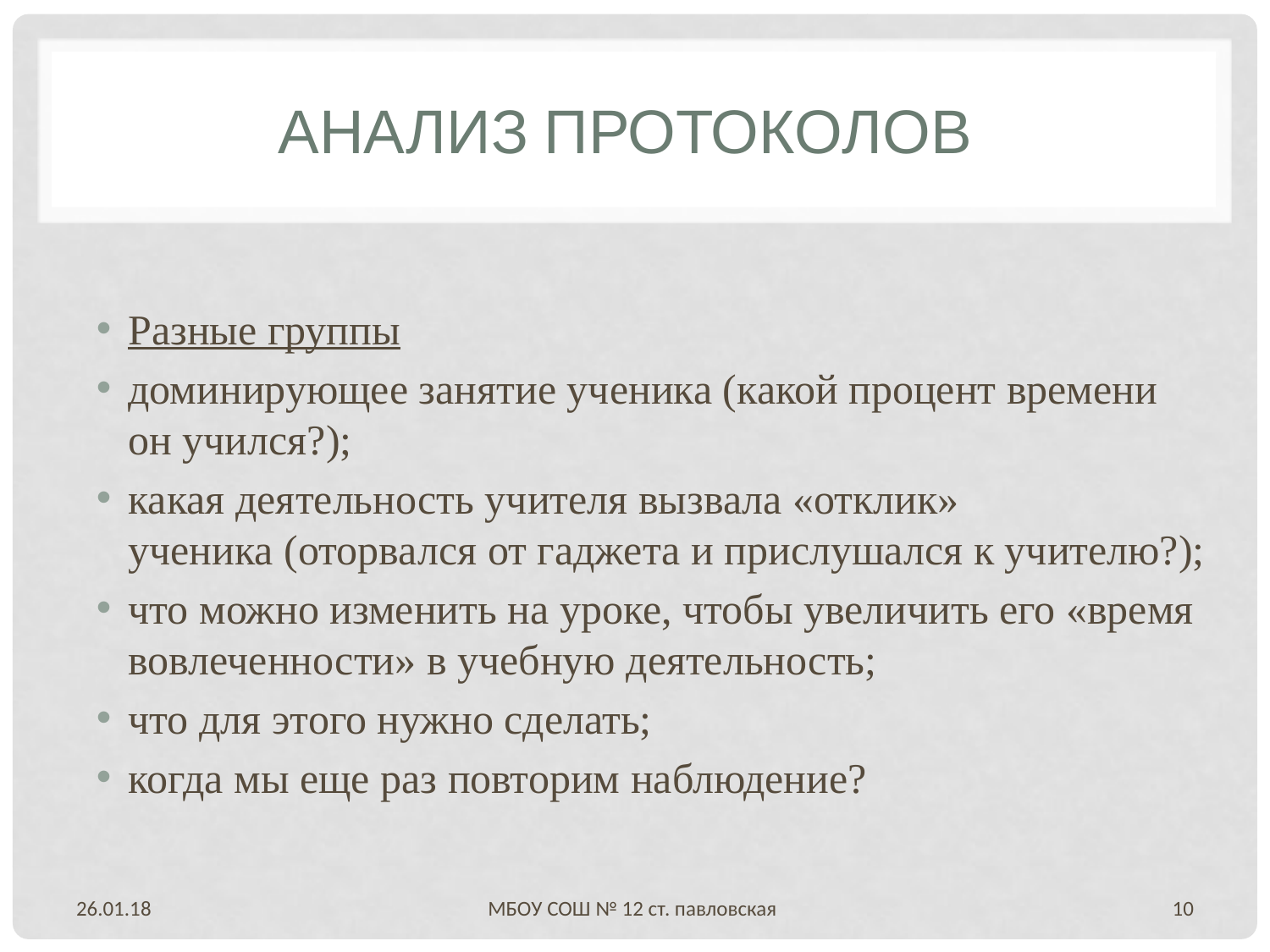

# Анализ протоколов
Разные группы
доминирующее занятие ученика (какой процент времени он учился?);
какая деятельность учителя вызвала «отклик» ученика (оторвался от гаджета и прислушался к учителю?);
что можно изменить на уроке, чтобы увеличить его «время вовлеченности» в учебную деятельность;
что для этого нужно сделать;
когда мы еще раз повторим наблюдение?

26.01.18
МБОУ СОШ № 12 ст. павловская
10